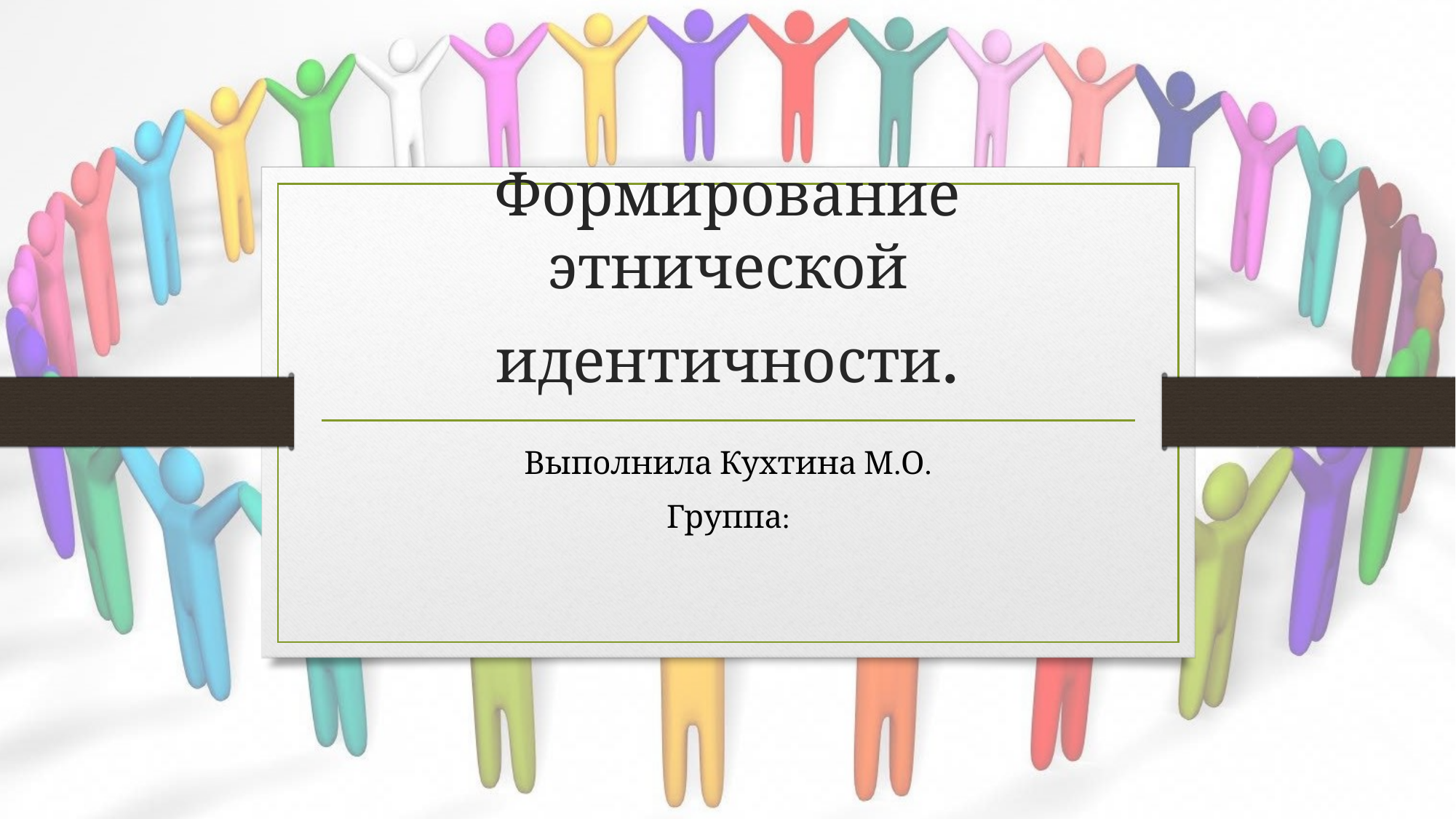

# Формирование этнической идентичности.
Выполнила Кухтина М.О.
Группа: